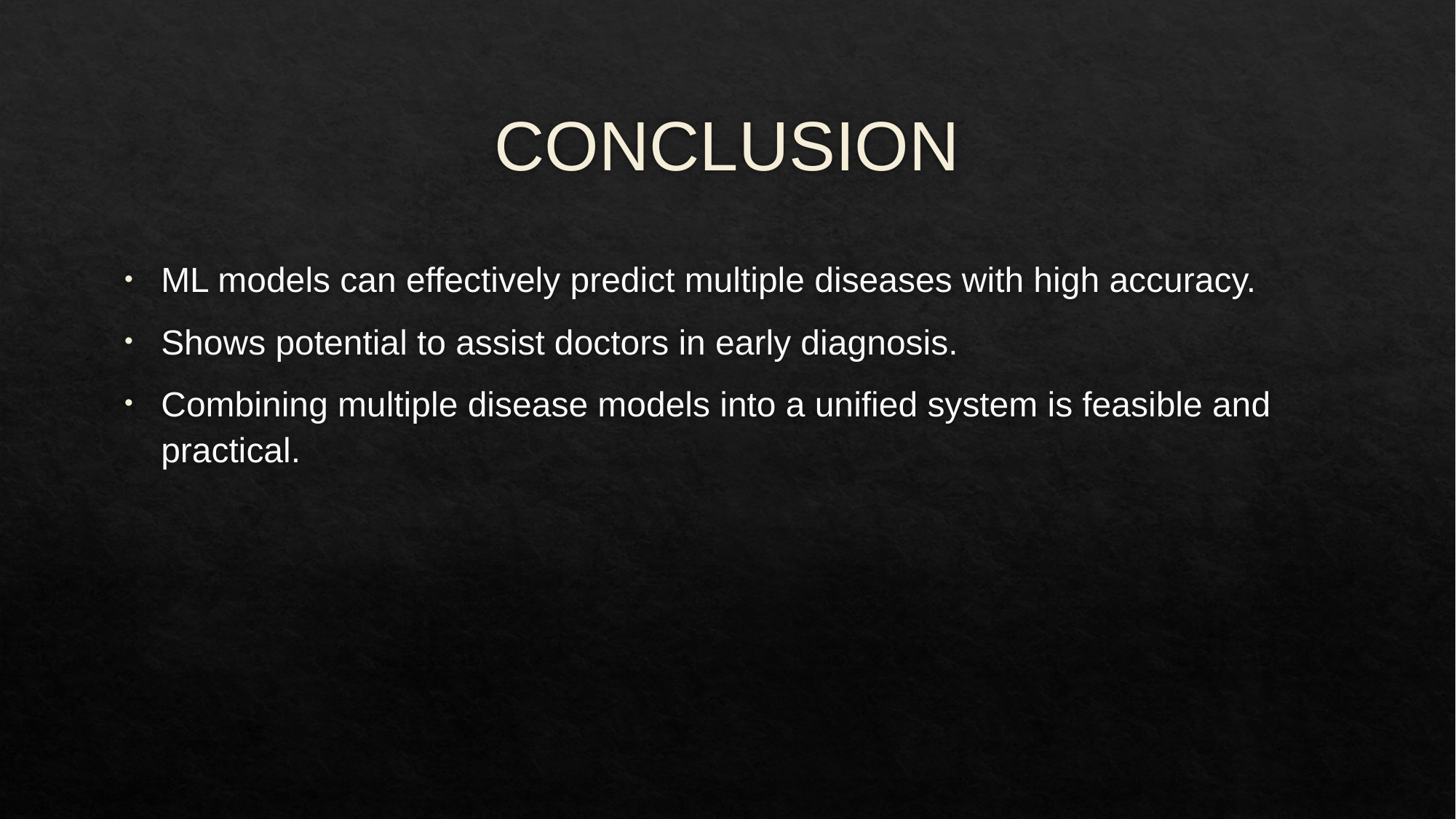

# CONCLUSION
ML models can effectively predict multiple diseases with high accuracy.
Shows potential to assist doctors in early diagnosis.
Combining multiple disease models into a unified system is feasible and practical.